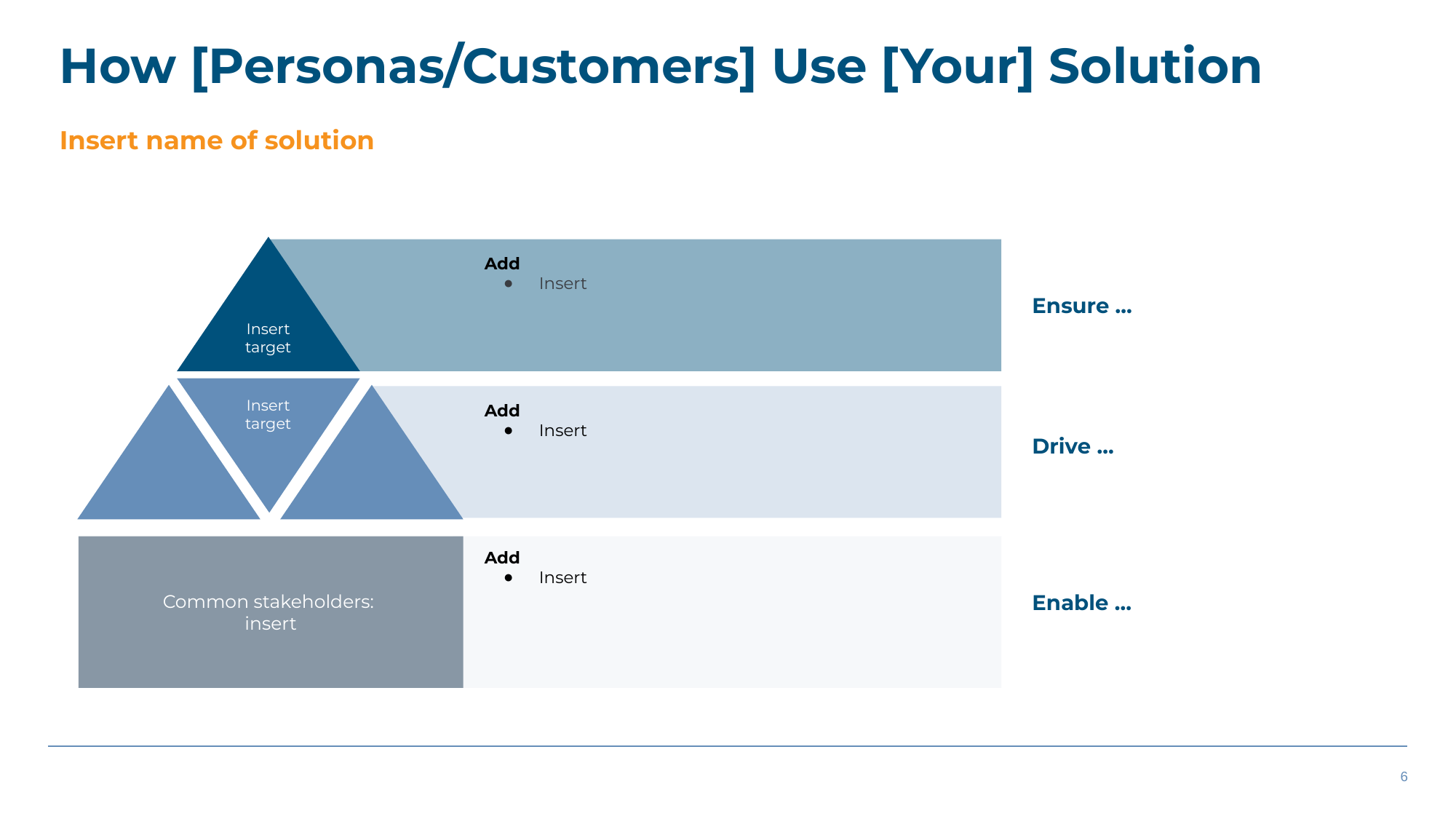

# How [Personas/Customers] Use [Your] Solution
Insert name of solution
Insert target

Ensure …
Add
Insert

Drive …

Insert target

Add
Insert
Add
Insert
Common stakeholders:
insert

Enable …